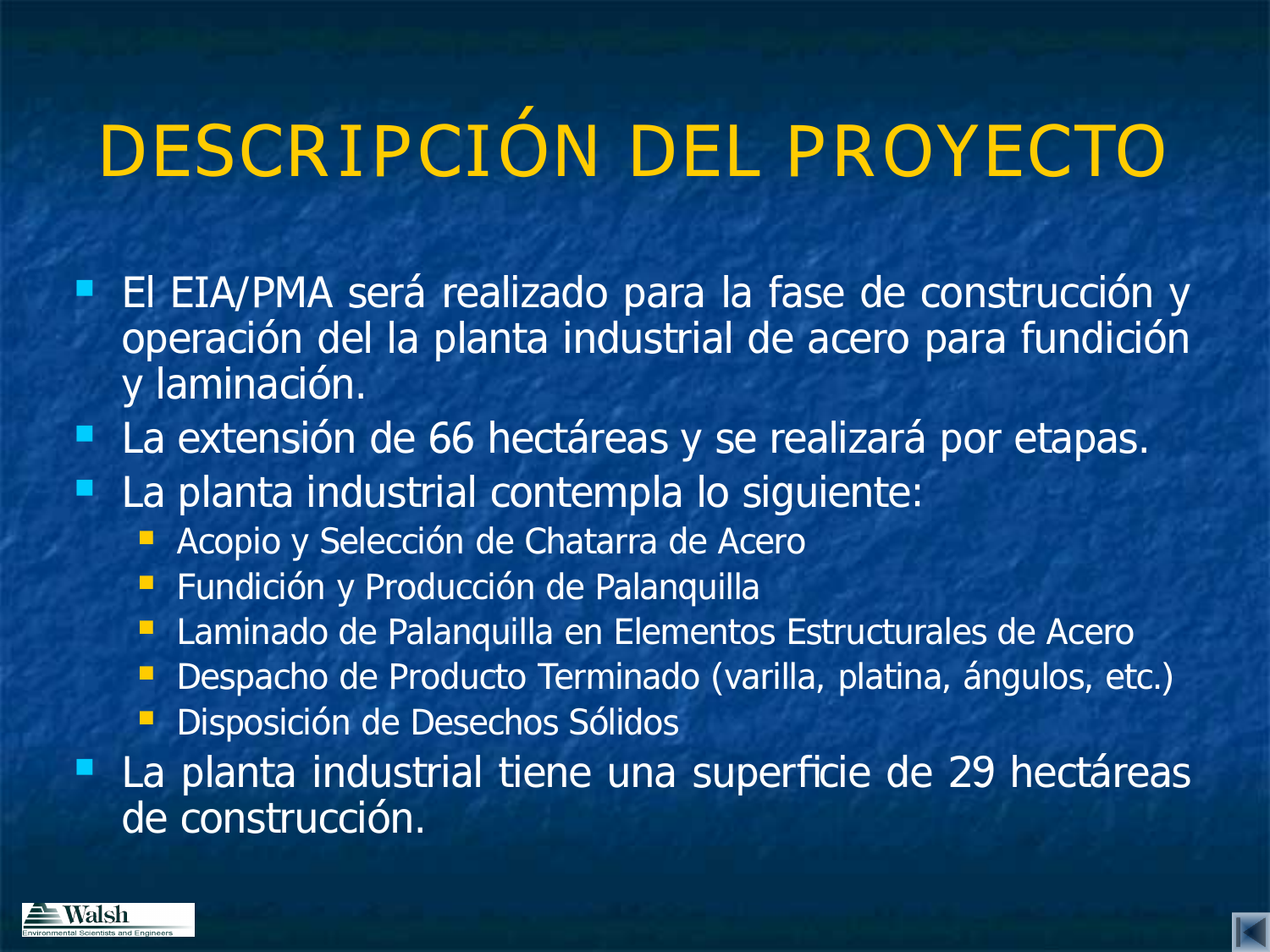

# DESCRIPCIÓN DEL PROYECTO

El EIA/PMA será realizado para la fase de construcción y operación del la planta industrial de acero para fundición y laminación.
La extensión de 66 hectáreas y se realizará por etapas.
La planta industrial contempla lo siguiente:
Acopio y Selección de Chatarra de Acero
Fundición y Producción de Palanquilla
Laminado de Palanquilla en Elementos Estructurales de Acero
Despacho de Producto Terminado (varilla, platina, ángulos, etc.)
Disposición de Desechos Sólidos
La planta industrial tiene una superficie de 29 hectáreas de construcción.